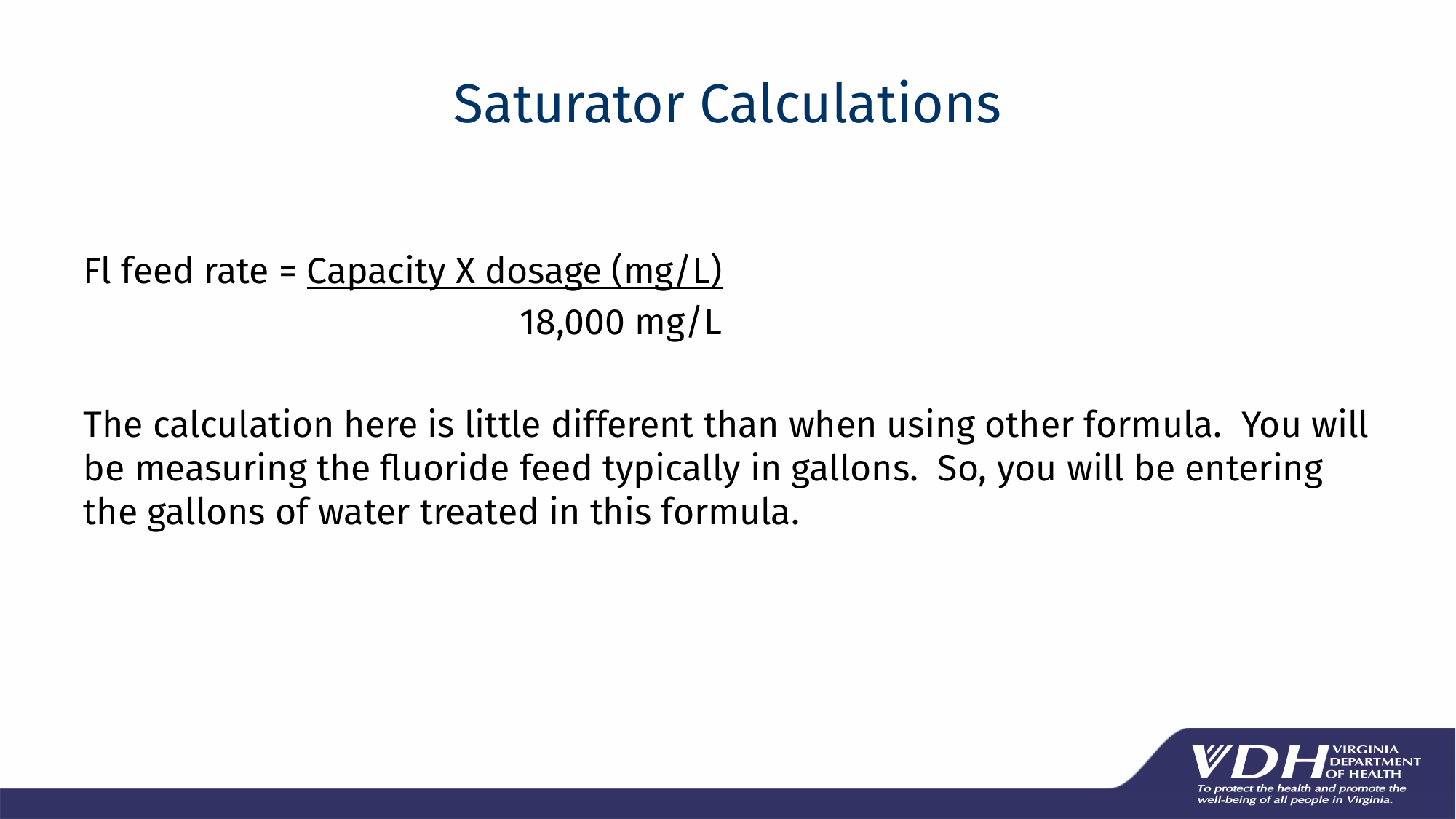

# Saturator Calculations

Fl feed rate = Capacity X dosage (mg/L)
				18,000 mg/L

The calculation here is little different than when using other formula.  You will be measuring the fluoride feed typically in gallons.  So, you will be entering the gallons of water treated in this formula.
61